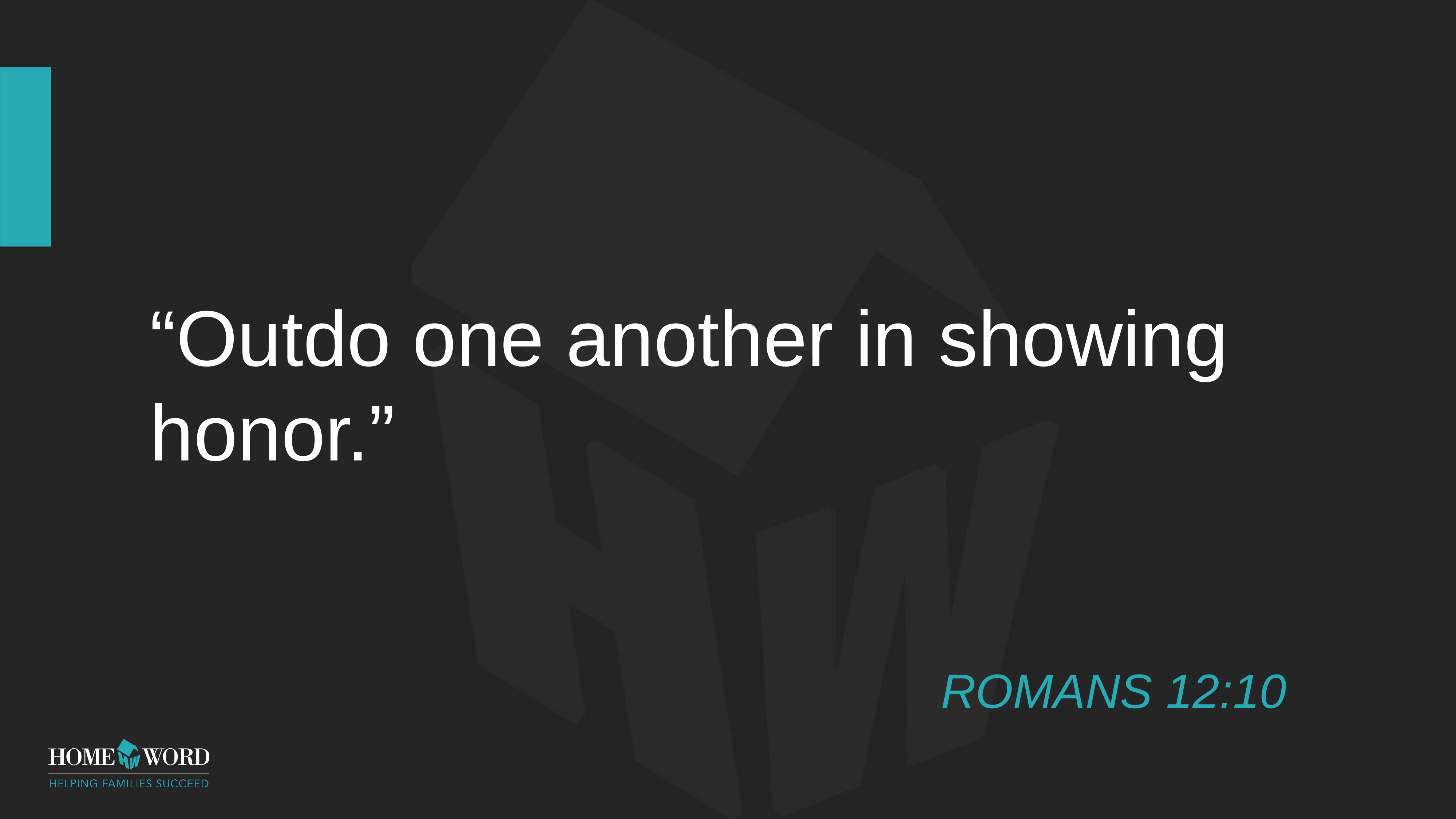

# “Outdo one another in showing honor.”
ROMANS 12:10